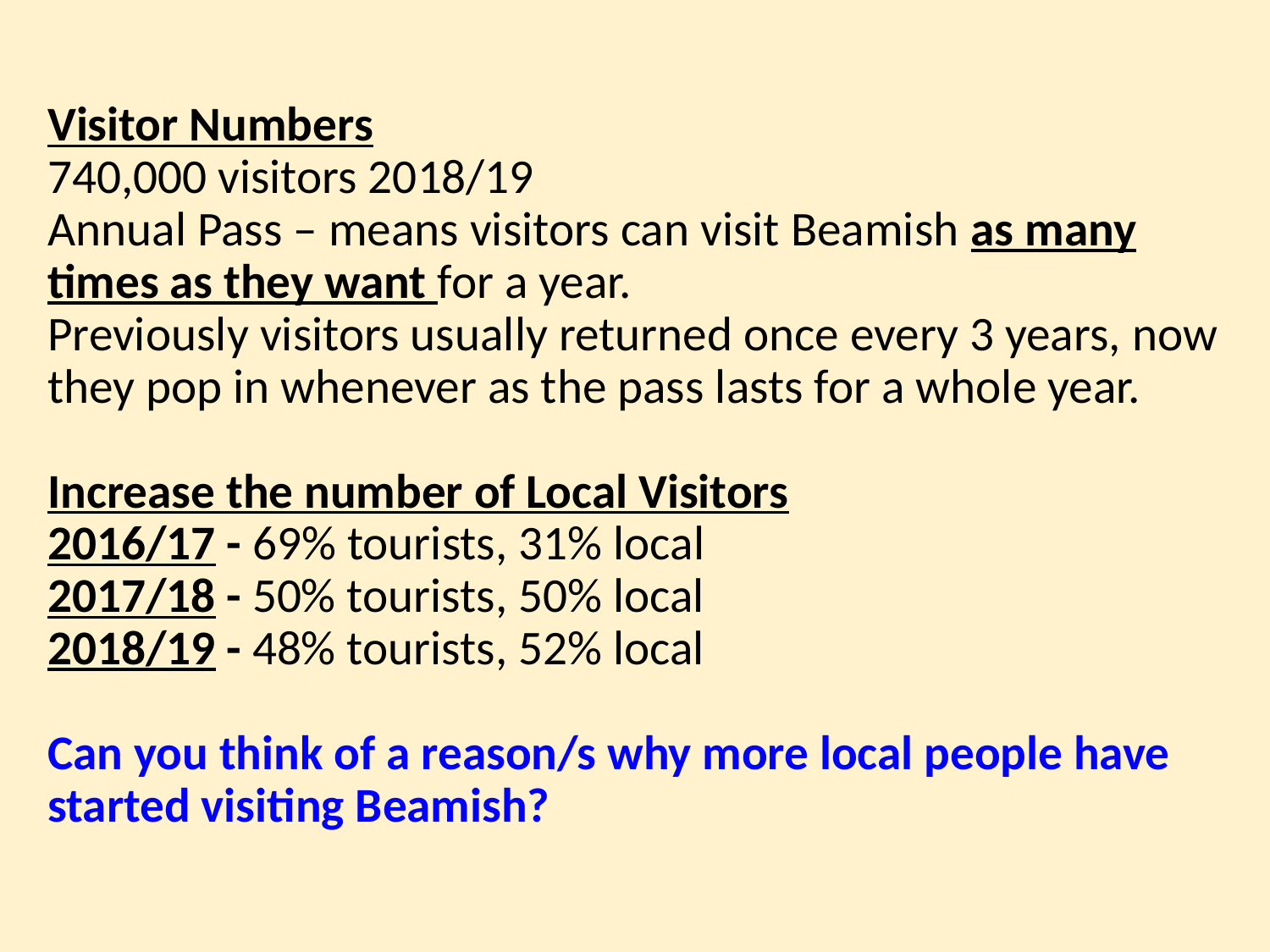

# Visitor Numbers 740,000 visitors 2018/19 Annual Pass – means visitors can visit Beamish as many times as they want for a year. Previously visitors usually returned once every 3 years, now they pop in whenever as the pass lasts for a whole year. Increase the number of Local Visitors 2016/17 - 69% tourists, 31% local 2017/18 - 50% tourists, 50% local 2018/19 - 48% tourists, 52% local Can you think of a reason/s why more local people have started visiting Beamish?